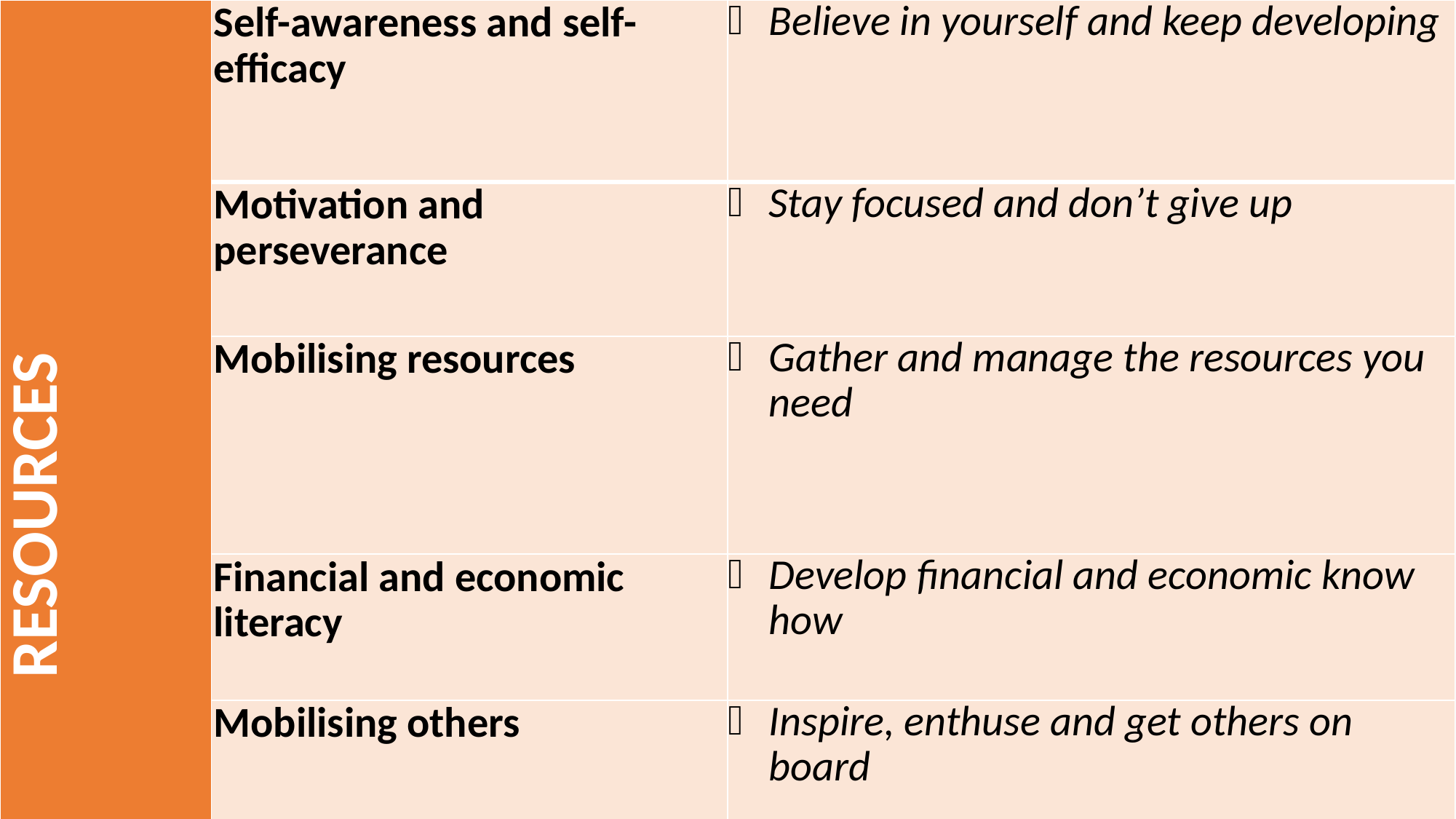

| RESOURCES | Self-awareness and self-efficacy | Believe in yourself and keep developing |
| --- | --- | --- |
|  | Motivation and perseverance | Stay focused and don’t give up |
|  | Mobilising resources | Gather and manage the resources you need |
|  | Financial and economic literacy | Develop financial and economic know how |
|  | Mobilising others | Inspire, enthuse and get others on board |
#